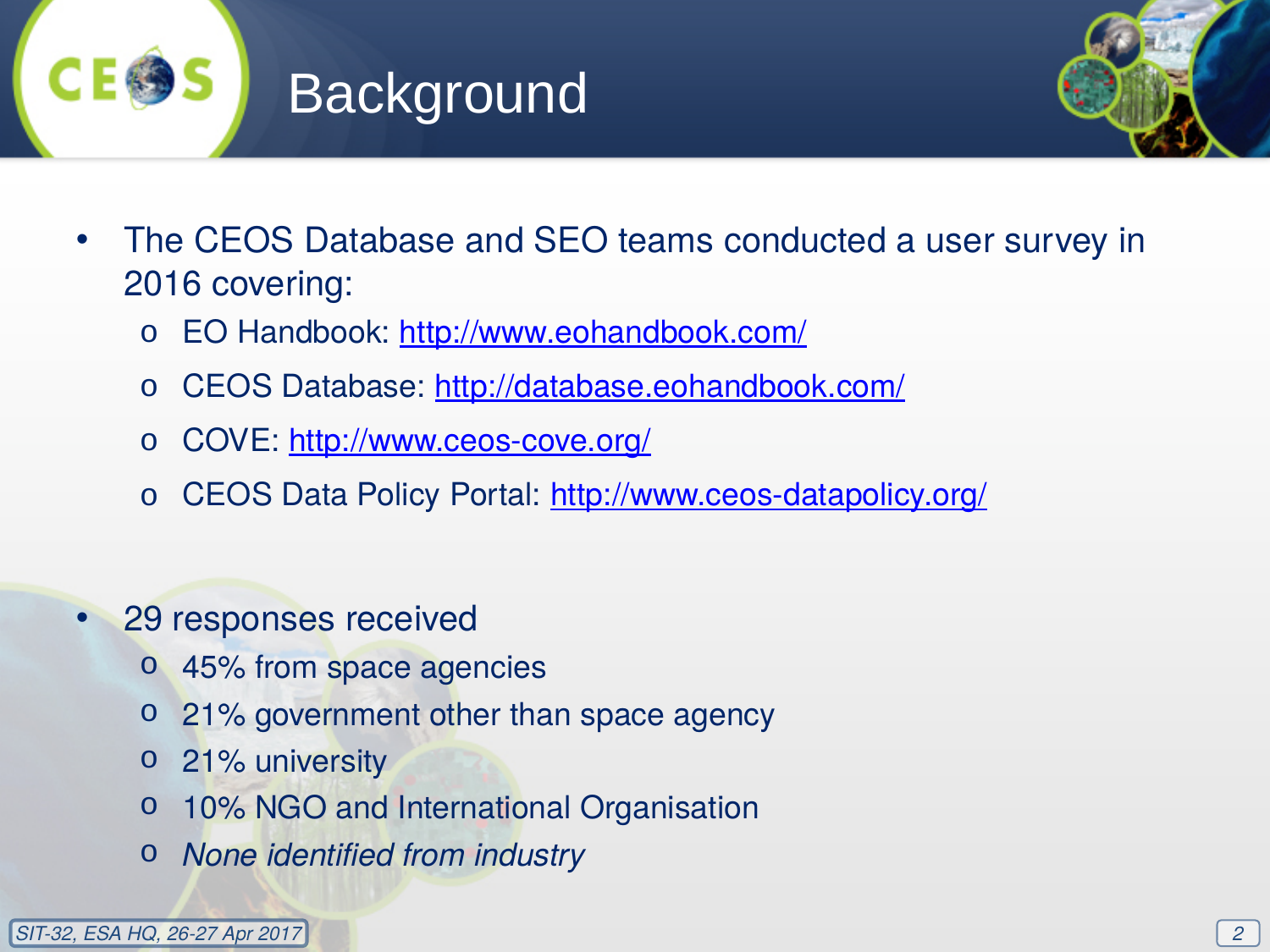

Background
The CEOS Database and SEO teams conducted a user survey in 2016 covering:
EO Handbook: http://www.eohandbook.com/
CEOS Database: http://database.eohandbook.com/
COVE: http://www.ceos-cove.org/
CEOS Data Policy Portal: http://www.ceos-datapolicy.org/

29 responses received
45% from space agencies
21% government other than space agency
21% university
10% NGO and International Organisation
None identified from industry

2